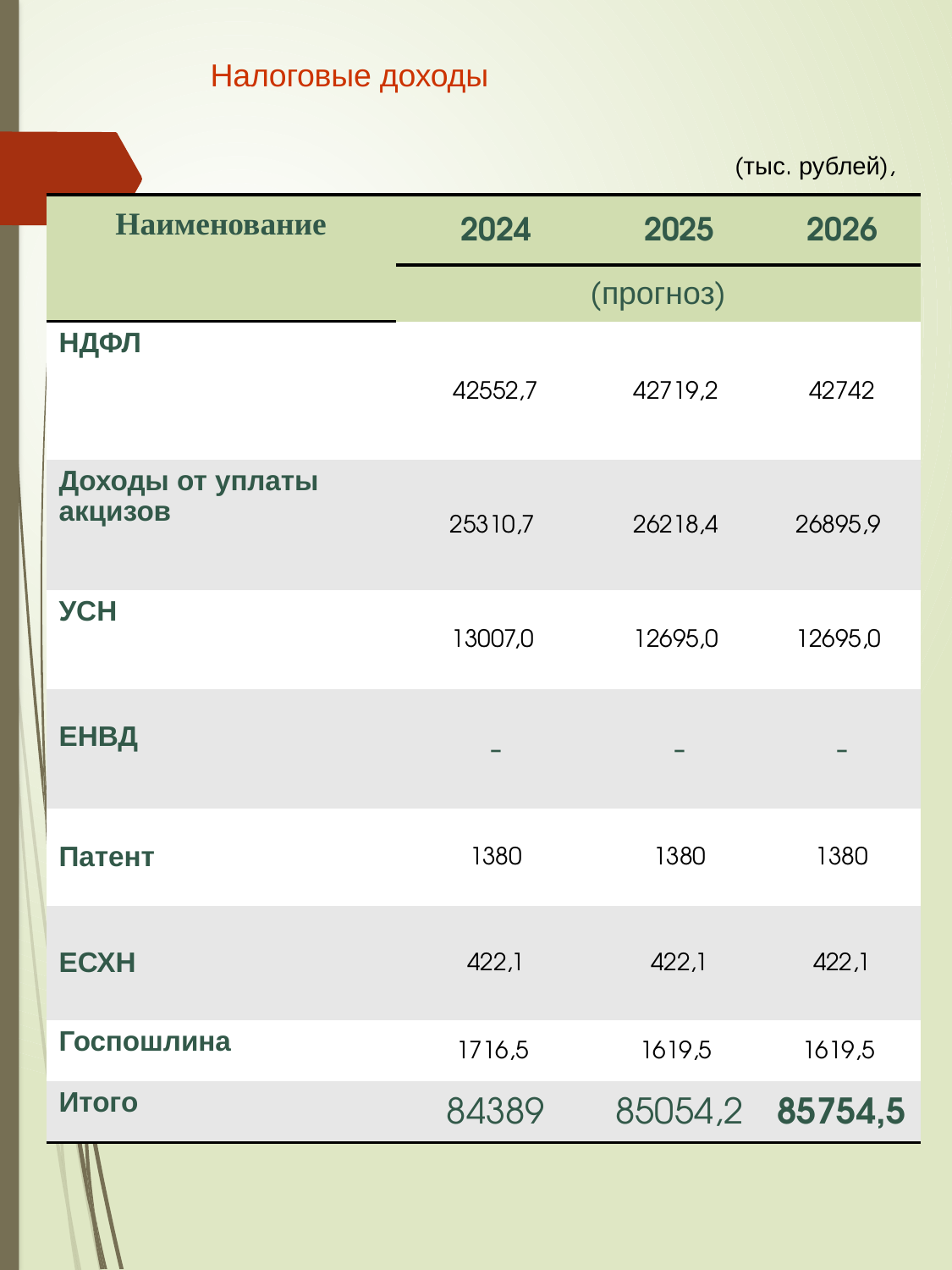

Налоговые доходы
(тыс. рублей),
| Наименование | 2024 | 2025 | 2026 |
| --- | --- | --- | --- |
|  | (прогноз) |  |  |
| НДФЛ | 42552,7 | 42719,2 | 42742 |
| Доходы от уплаты акцизов | 25310,7 | 26218,4 | 26895,9 |
| УСН | 13007,0 | 12695,0 | 12695,0 |
| ЕНВД | - | - | - |
| Патент | 1380 | 1380 | 1380 |
| ЕСХН | 422,1 | 422,1 | 422,1 |
| Госпошлина | 1716,5 | 1619,5 | 1619,5 |
| Итого | 84389 | 85054,2 | 85754,5 |